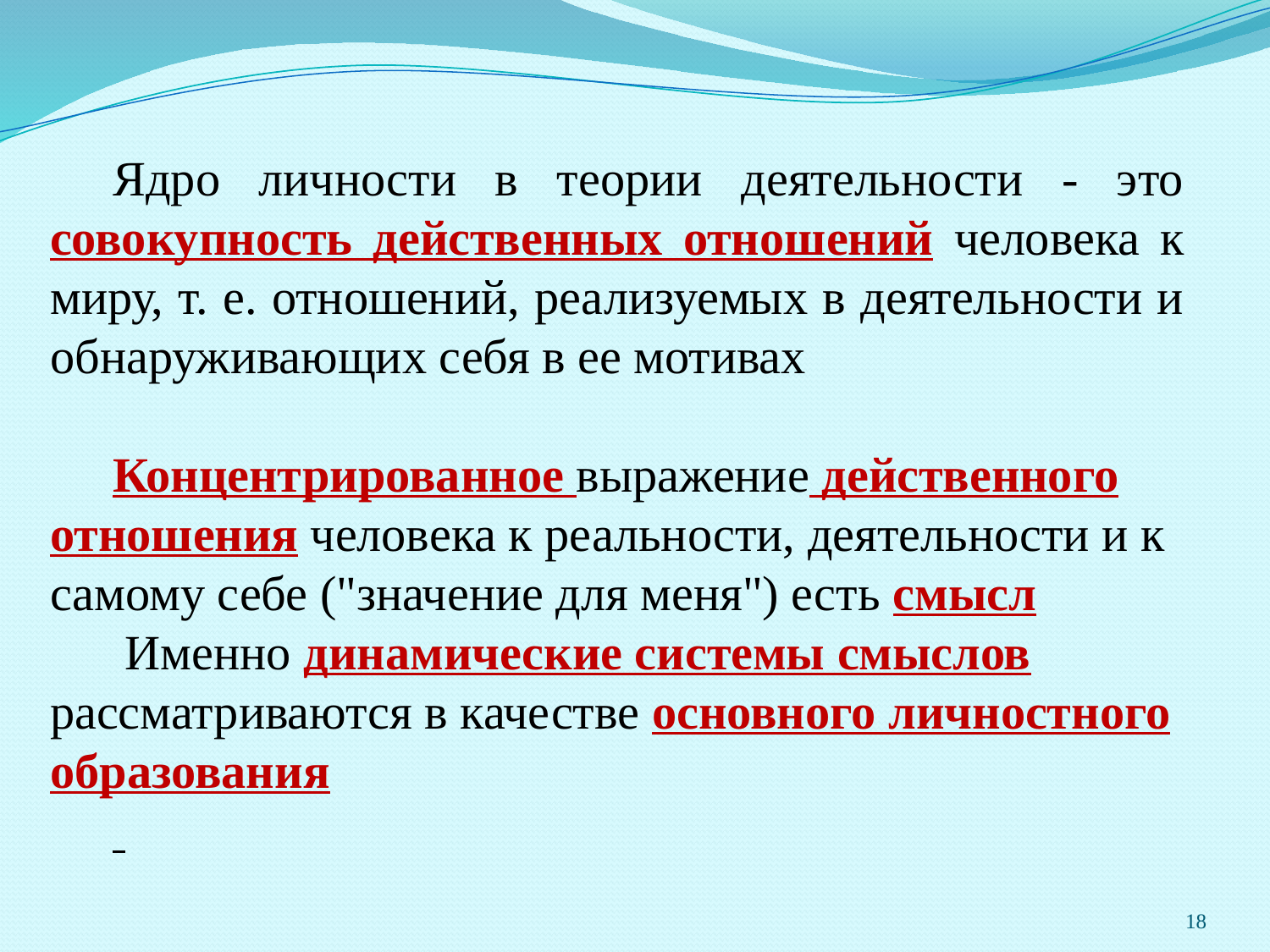

Ядро личности в теории деятельности - это совокупность действенных отношений человека к миру, т. е. отношений, реализуемых в деятельности и обнаруживающих себя в ее мотивах

Концентрированное выражение действенного отношения человека к реальности, деятельности и к самому себе ("значение для меня") есть смысл
 Именно динамические системы смыслов рассматриваются в качестве основного личностного образования

18